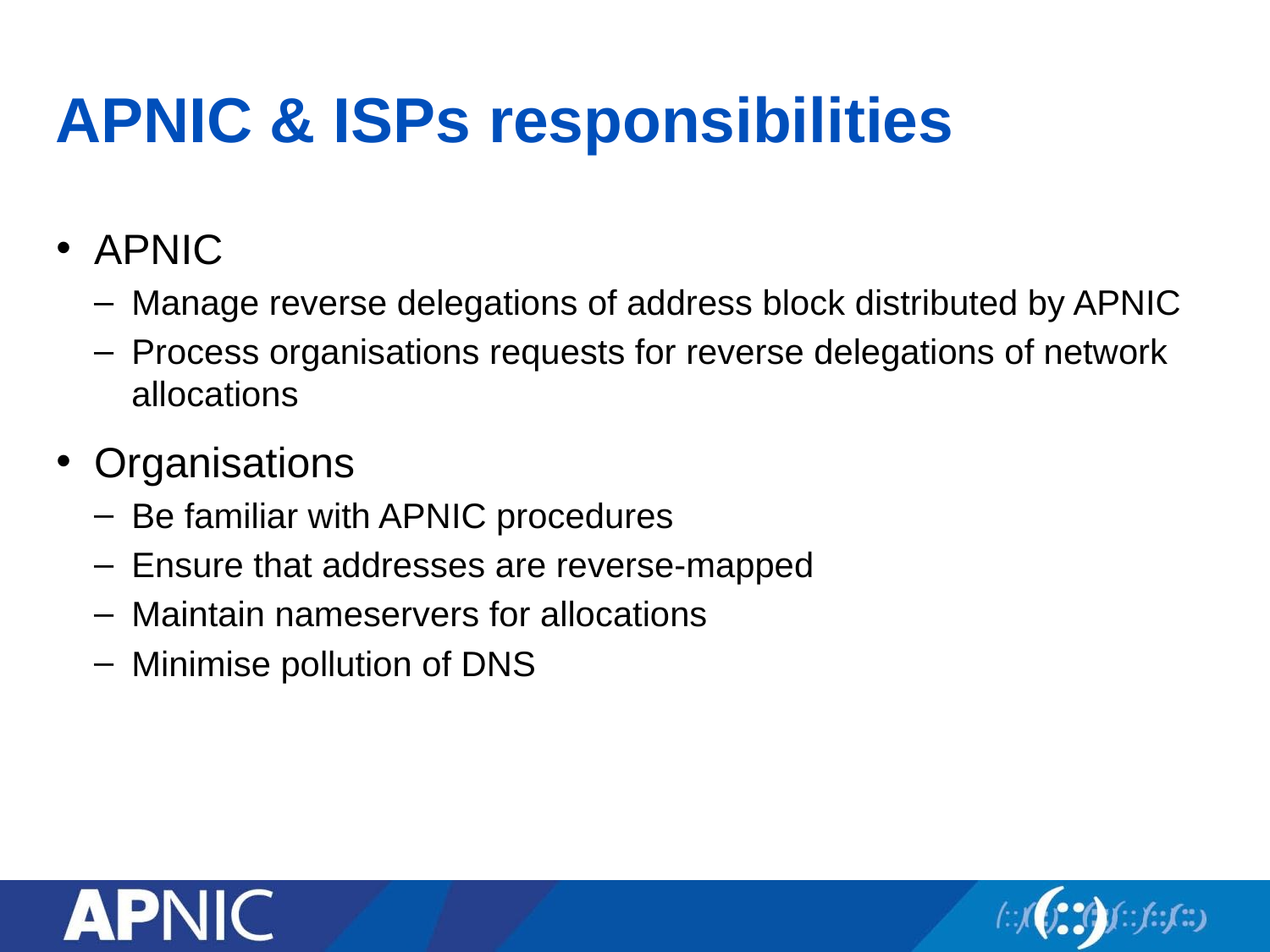

# APNIC & ISPs responsibilities
APNIC
Manage reverse delegations of address block distributed by APNIC
Process organisations requests for reverse delegations of network allocations
Organisations
Be familiar with APNIC procedures
Ensure that addresses are reverse-mapped
Maintain nameservers for allocations
Minimise pollution of DNS